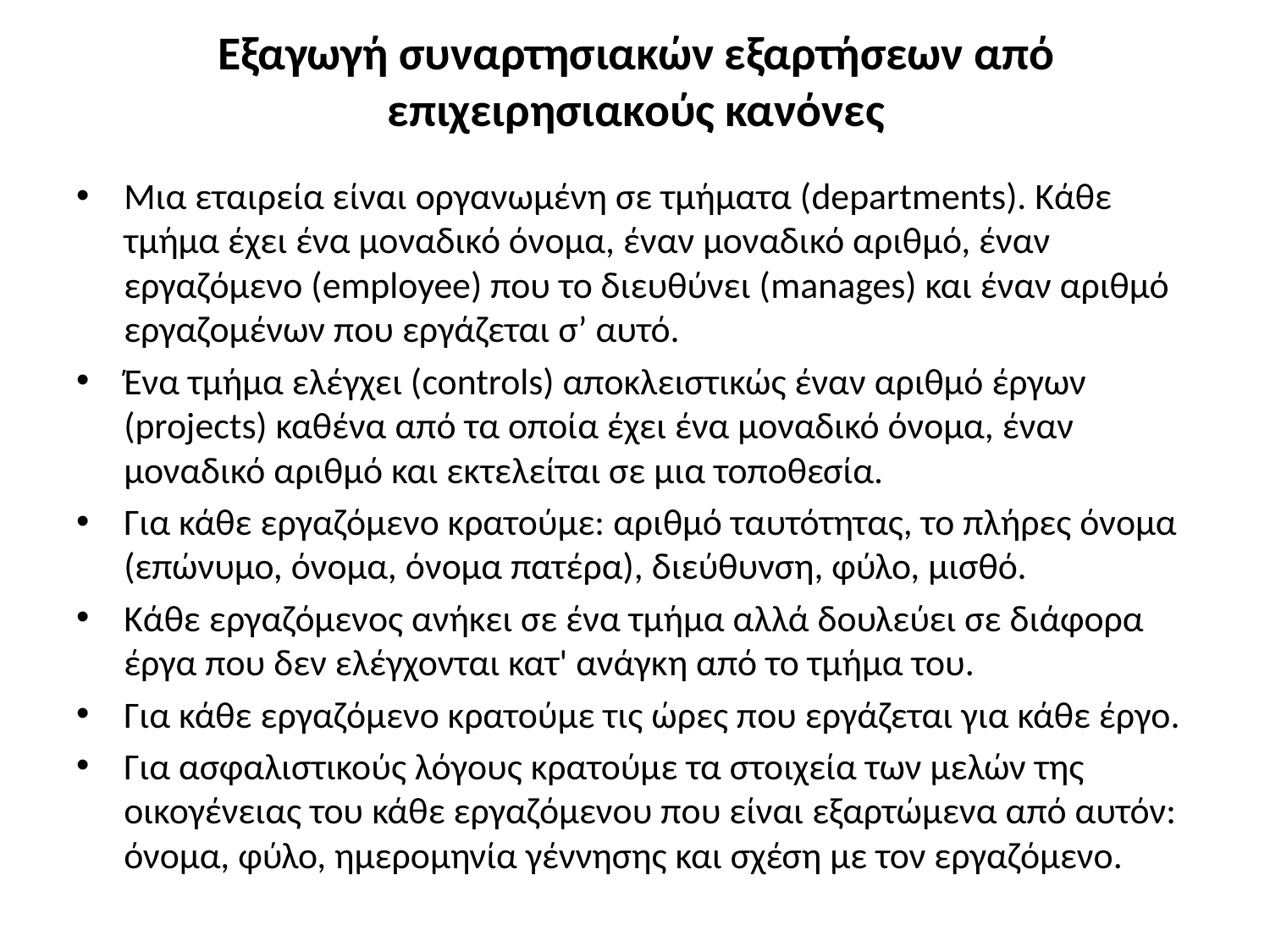

# Εξαγωγή συναρτησιακών εξαρτήσεων από επιχειρησιακούς κανόνες
Μια εταιρεία είναι οργανωμένη σε τμήματα (departments). Κάθε τμήμα έχει ένα μοναδικό όνομα, έναν μοναδικό αριθμό, έναν εργαζόμενο (employee) που το διευθύνει (manages) και έναν αριθμό εργαζομένων που εργάζεται σ’ αυτό.
Ένα τμήμα ελέγχει (controls) αποκλειστικώς έναν αριθμό έργων (projects) καθένα από τα οποία έχει ένα μοναδικό όνομα, έναν μοναδικό αριθμό και εκτελείται σε μια τοποθεσία.
Για κάθε εργαζόμενο κρατούμε: αριθμό ταυτότητας, το πλήρες όνομα (επώνυμο, όνομα, όνομα πατέρα), διεύθυνση, φύλο, μισθό.
Κάθε εργαζόμενος ανήκει σε ένα τμήμα αλλά δουλεύει σε διάφορα έργα που δεν ελέγχονται κατ' ανάγκη από το τμήμα του.
Για κάθε εργαζόμενο κρατούμε τις ώρες που εργάζεται για κάθε έργο.
Για ασφαλιστικούς λόγους κρατούμε τα στοιχεία των μελών της οικογένειας του κάθε εργαζόμενου που είναι εξαρτώμενα από αυτόν: όνομα, φύλο, ημερομηνία γέννησης και σχέση με τον εργαζόμενο.